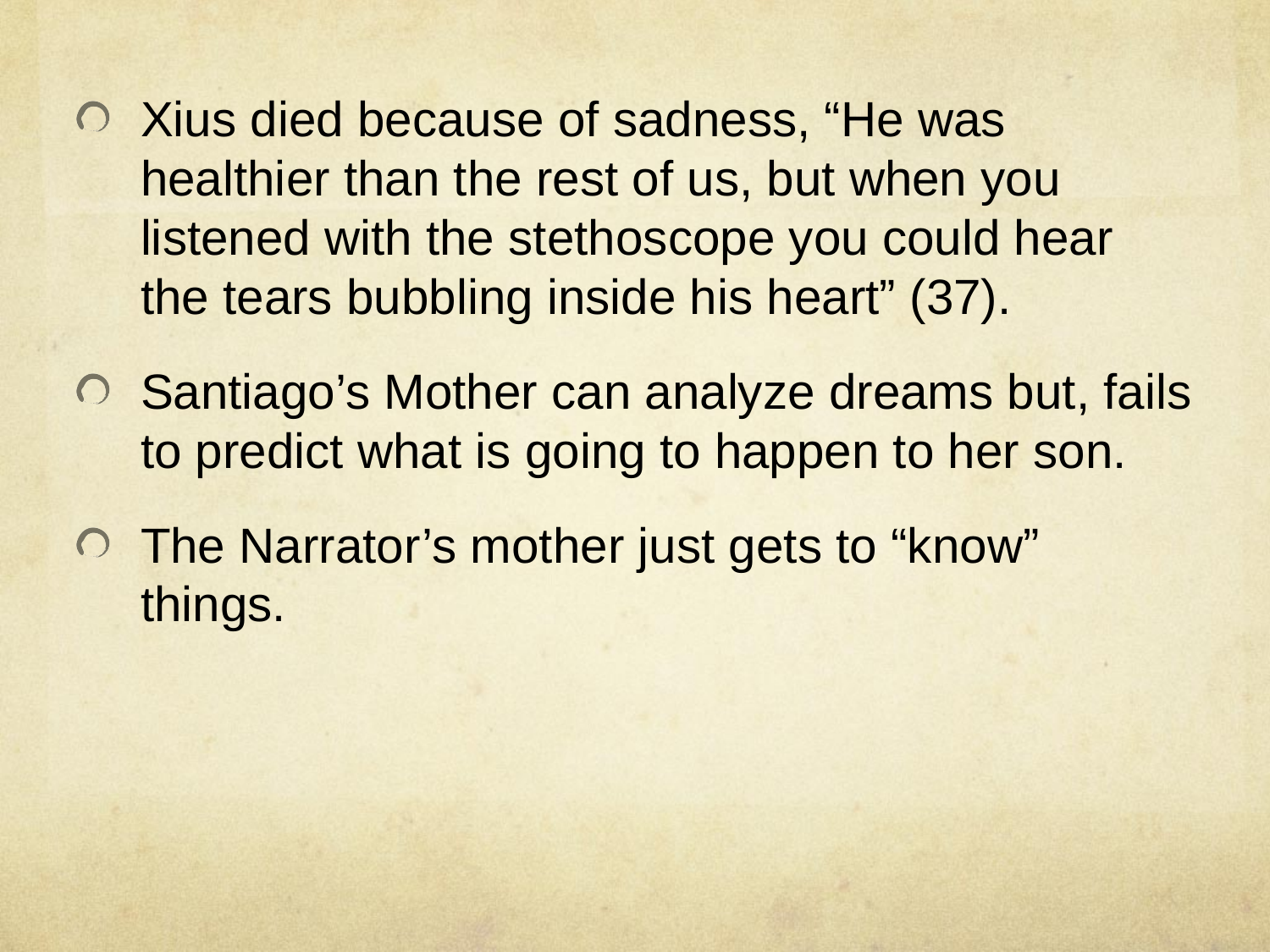

Xius died because of sadness, “He was healthier than the rest of us, but when you listened with the stethoscope you could hear the tears bubbling inside his heart” (37).
Santiago’s Mother can analyze dreams but, fails to predict what is going to happen to her son.
The Narrator’s mother just gets to “know” things.